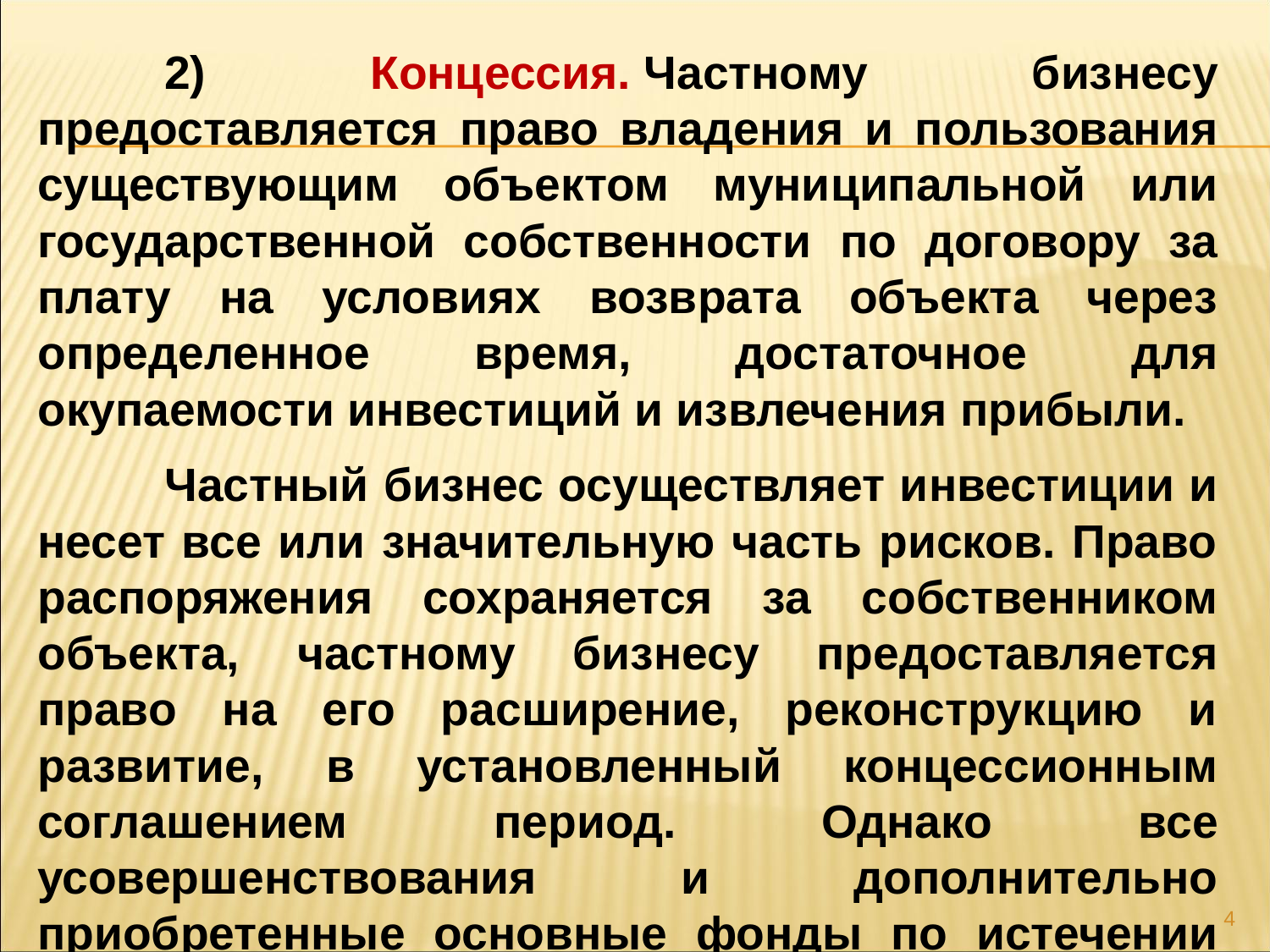

2) Концессия. Частному бизнесу предоставляется право владения и пользования существующим объектом муниципальной или государственной собственности по договору за плату на условиях возврата объекта через определенное время, достаточное для окупаемости инвестиций и извлечения прибыли.
	Частный бизнес осуществляет инвестиции и несет все или значительную часть рисков. Право распоряжения сохраняется за собственником объекта, частному бизнесу предоставляется право на его расширение, реконструкцию и развитие, в установленный концессионным соглашением период. Однако все усовершенствования и дополнительно приобретенные основные фонды по истечении срока концессии передаются собственнику.
4